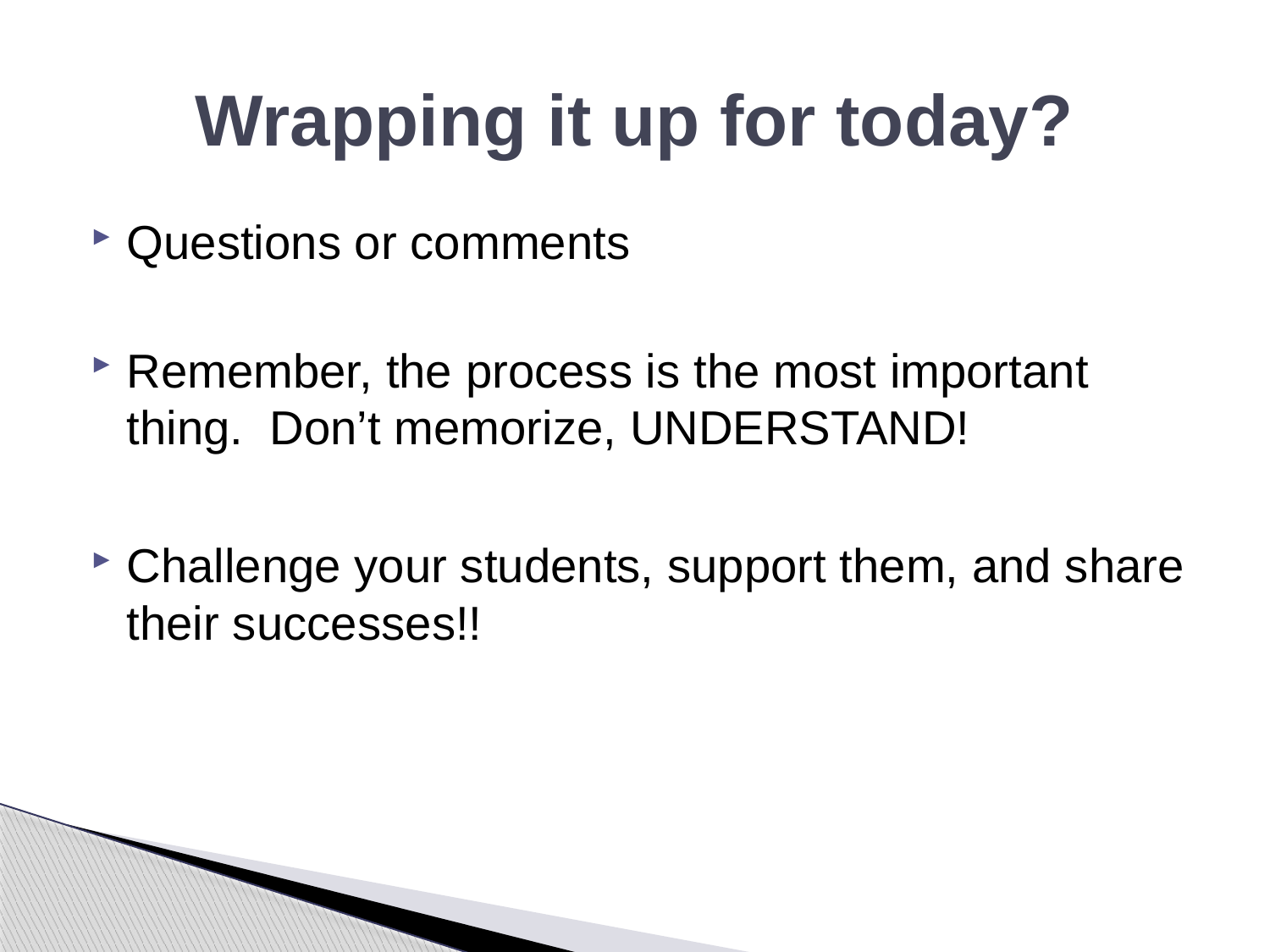

# Wrapping it up for today?
Questions or comments

Remember, the process is the most important thing.  Don’t memorize, UNDERSTAND!

Challenge your students, support them, and share their successes!!